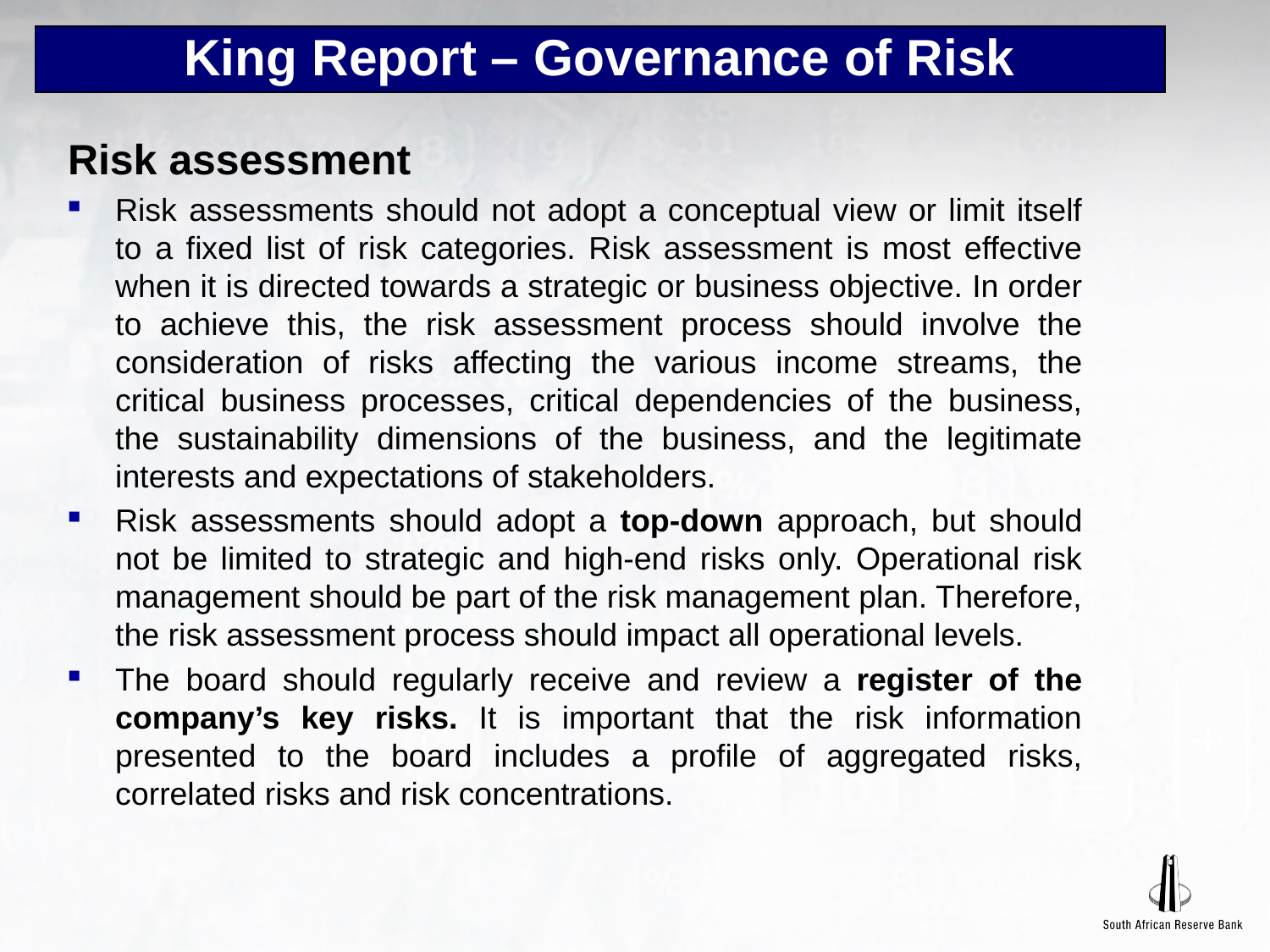

# King Report – Governance of Risk
Risk assessment
Risk assessments should not adopt a conceptual view or limit itself to a fixed list of risk categories. Risk assessment is most effective when it is directed towards a strategic or business objective. In order to achieve this, the risk assessment process should involve the consideration of risks affecting the various income streams, the critical business processes, critical dependencies of the business, the sustainability dimensions of the business, and the legitimate interests and expectations of stakeholders.
Risk assessments should adopt a top-down approach, but should not be limited to strategic and high-end risks only. Operational risk management should be part of the risk management plan. Therefore, the risk assessment process should impact all operational levels.
The board should regularly receive and review a register of the company’s key risks. It is important that the risk information presented to the board includes a profile of aggregated risks, correlated risks and risk concentrations.